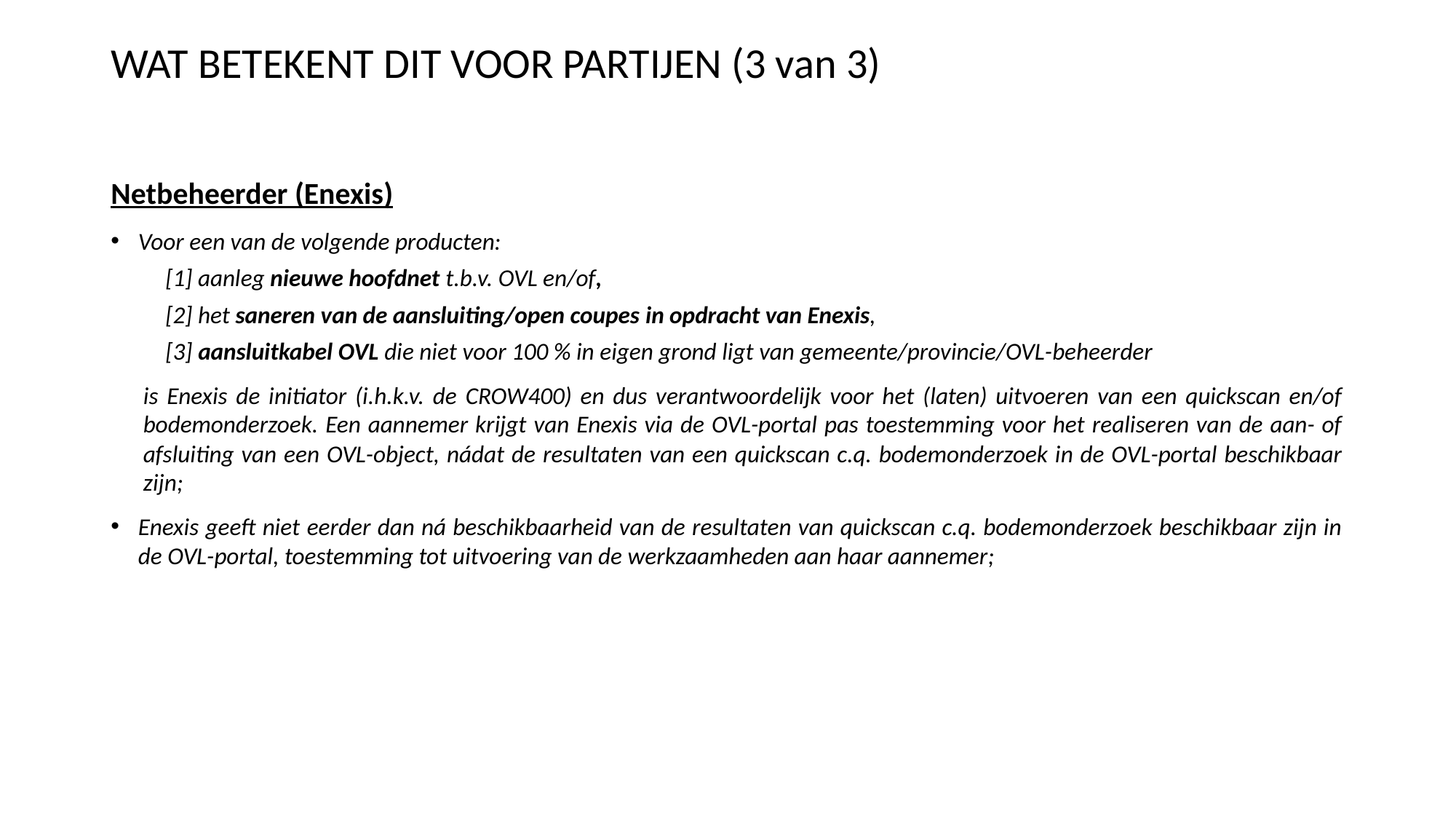

# WAT BETEKENT DIT VOOR PARTIJEN (3 van 3)
Netbeheerder (Enexis)
Voor een van de volgende producten:
[1] aanleg nieuwe hoofdnet t.b.v. OVL en/of,
[2] het saneren van de aansluiting/open coupes in opdracht van Enexis,
[3] aansluitkabel OVL die niet voor 100 % in eigen grond ligt van gemeente/provincie/OVL-beheerder
is Enexis de initiator (i.h.k.v. de CROW400) en dus verantwoordelijk voor het (laten) uitvoeren van een quickscan en/of bodemonderzoek. Een aannemer krijgt van Enexis via de OVL-portal pas toestemming voor het realiseren van de aan- of afsluiting van een OVL-object, nádat de resultaten van een quickscan c.q. bodemonderzoek in de OVL-portal beschikbaar zijn;
Enexis geeft niet eerder dan ná beschikbaarheid van de resultaten van quickscan c.q. bodemonderzoek beschikbaar zijn in de OVL-portal, toestemming tot uitvoering van de werkzaamheden aan haar aannemer;